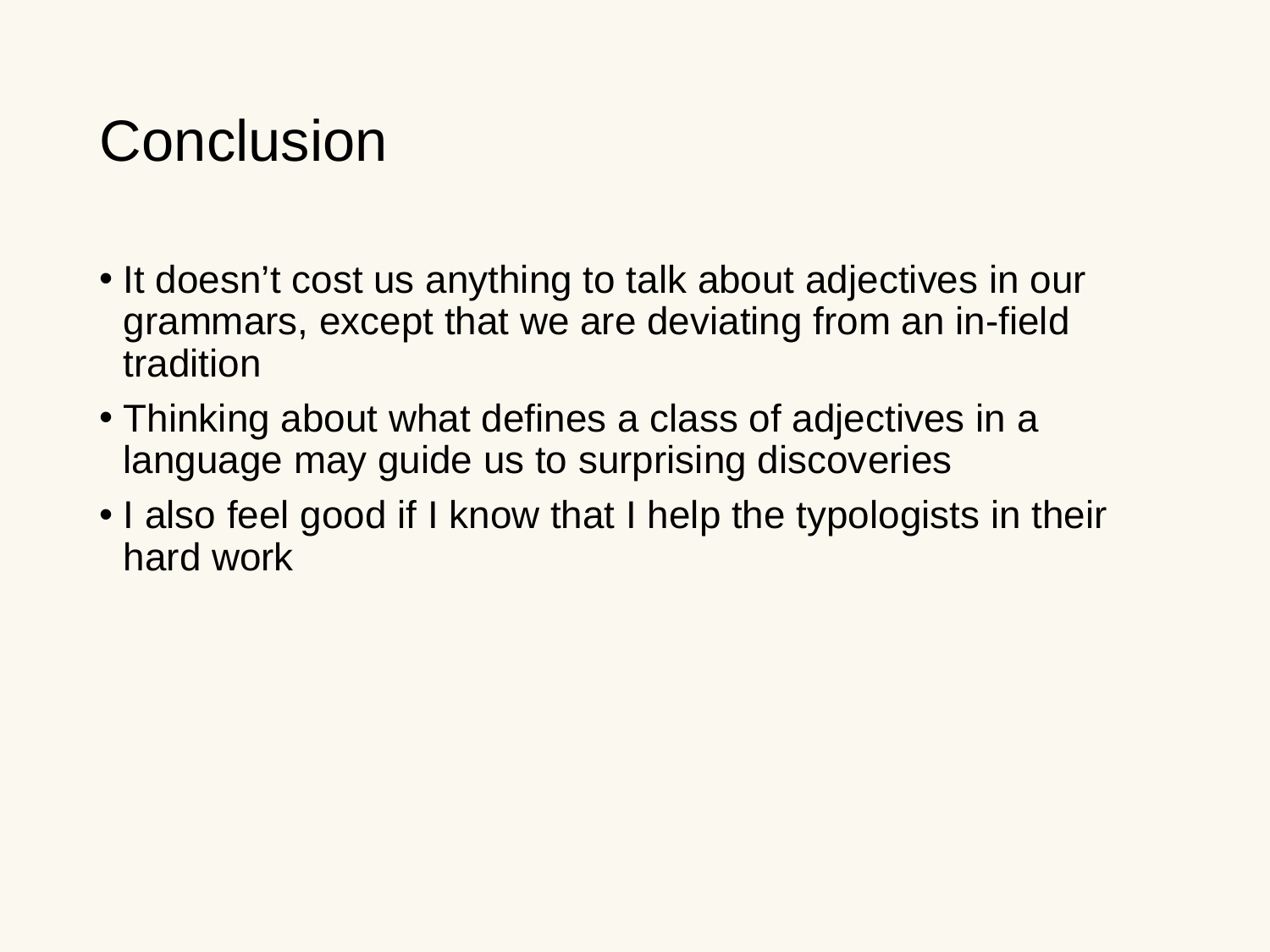

Conclusion
It doesn’t cost us anything to talk about adjectives in our grammars, except that we are deviating from an in-field tradition
Thinking about what defines a class of adjectives in a language may guide us to surprising discoveries
I also feel good if I know that I help the typologists in their hard work